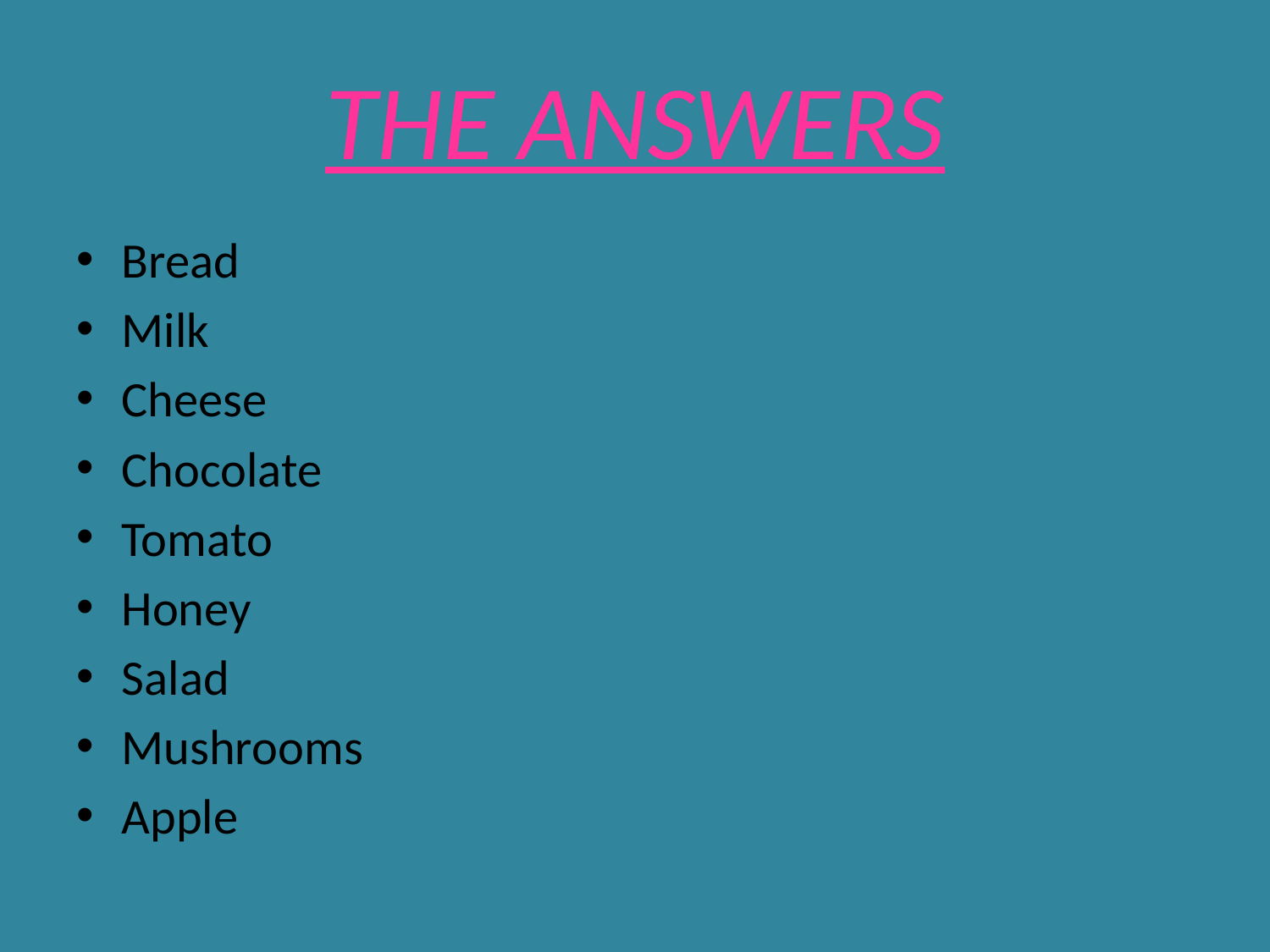

# THE ANSWERS
Bread
Milk
Cheese
Chocolate
Tomato
Honey
Salad
Mushrooms
Apple